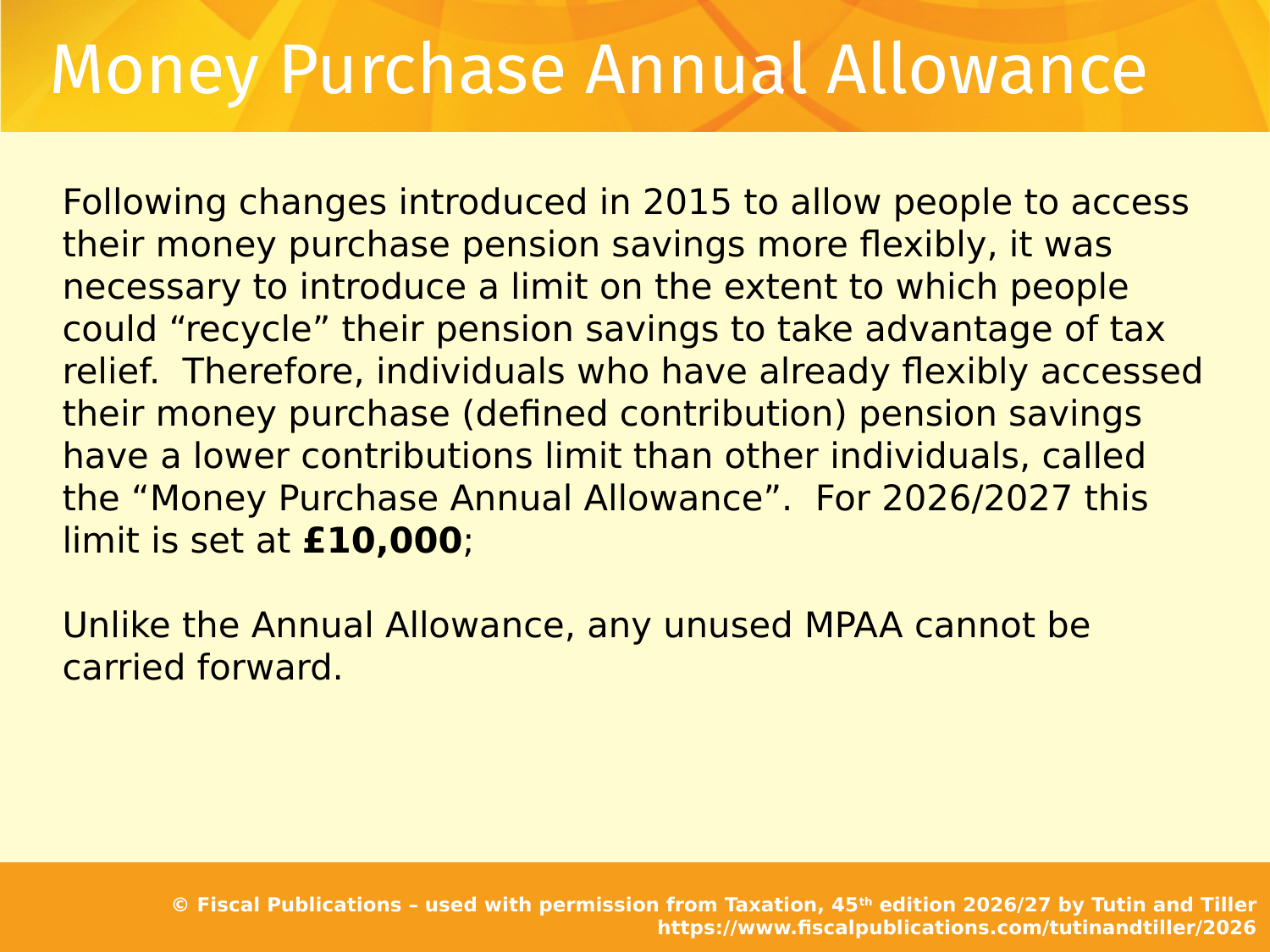

Money Purchase Annual Allowance

Following changes introduced in 2015 to allow people to access their money purchase pension savings more flexibly, it was necessary to introduce a limit on the extent to which people could “recycle” their pension savings to take advantage of tax relief.  Therefore, individuals who have already flexibly accessed their money purchase (defined contribution) pension savings have a lower contributions limit than other individuals, called the “Money Purchase Annual Allowance”.  For 2026/2027 this limit is set at £10,000;

Unlike the Annual Allowance, any unused MPAA cannot be carried forward.